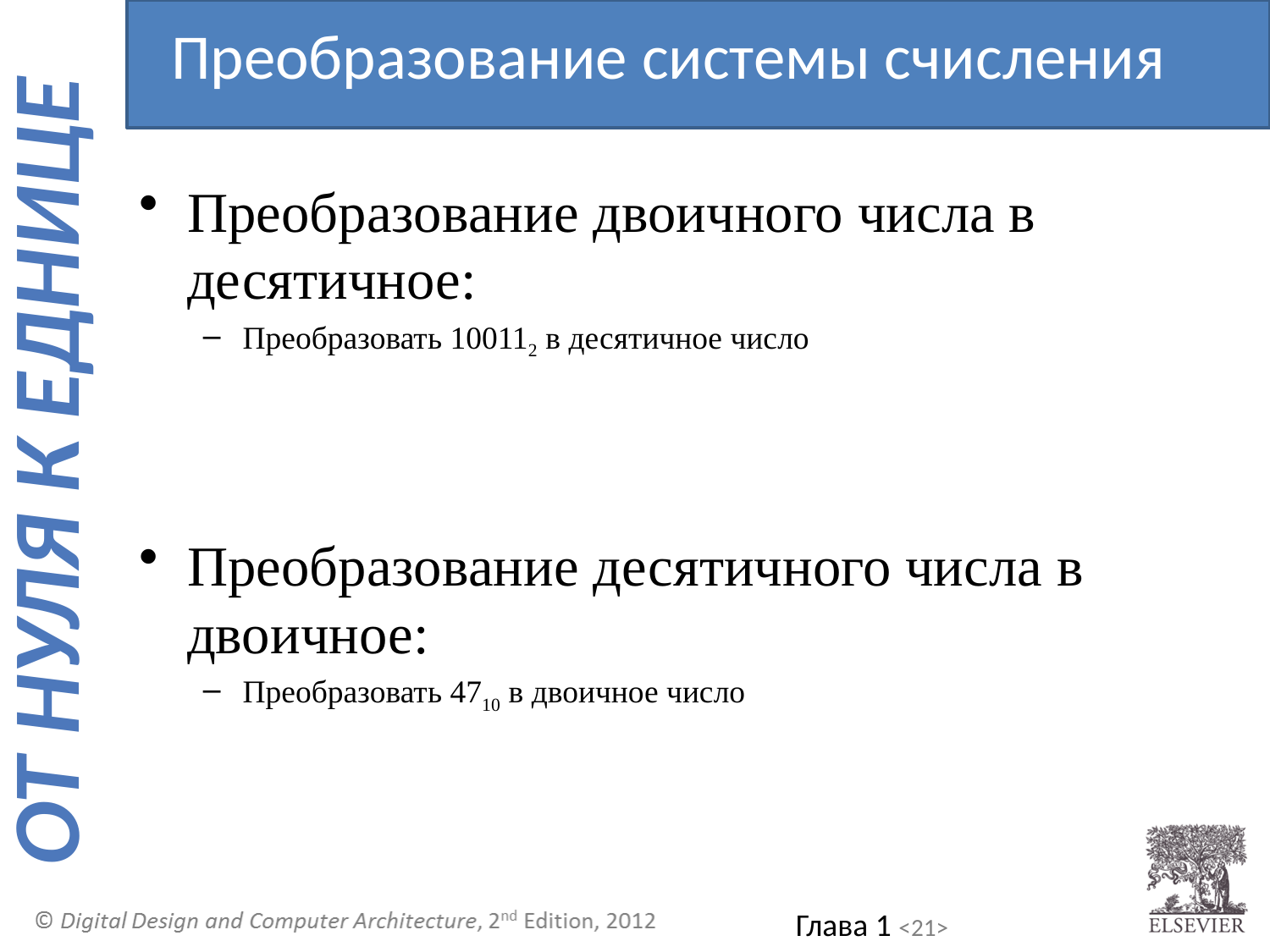

Преобразование системы счисления

Преобразование двоичного числа в десятичное:
Преобразовать 100112 в десятичное число

Преобразование десятичного числа в двоичное:
Преобразовать 4710 в двоичное число